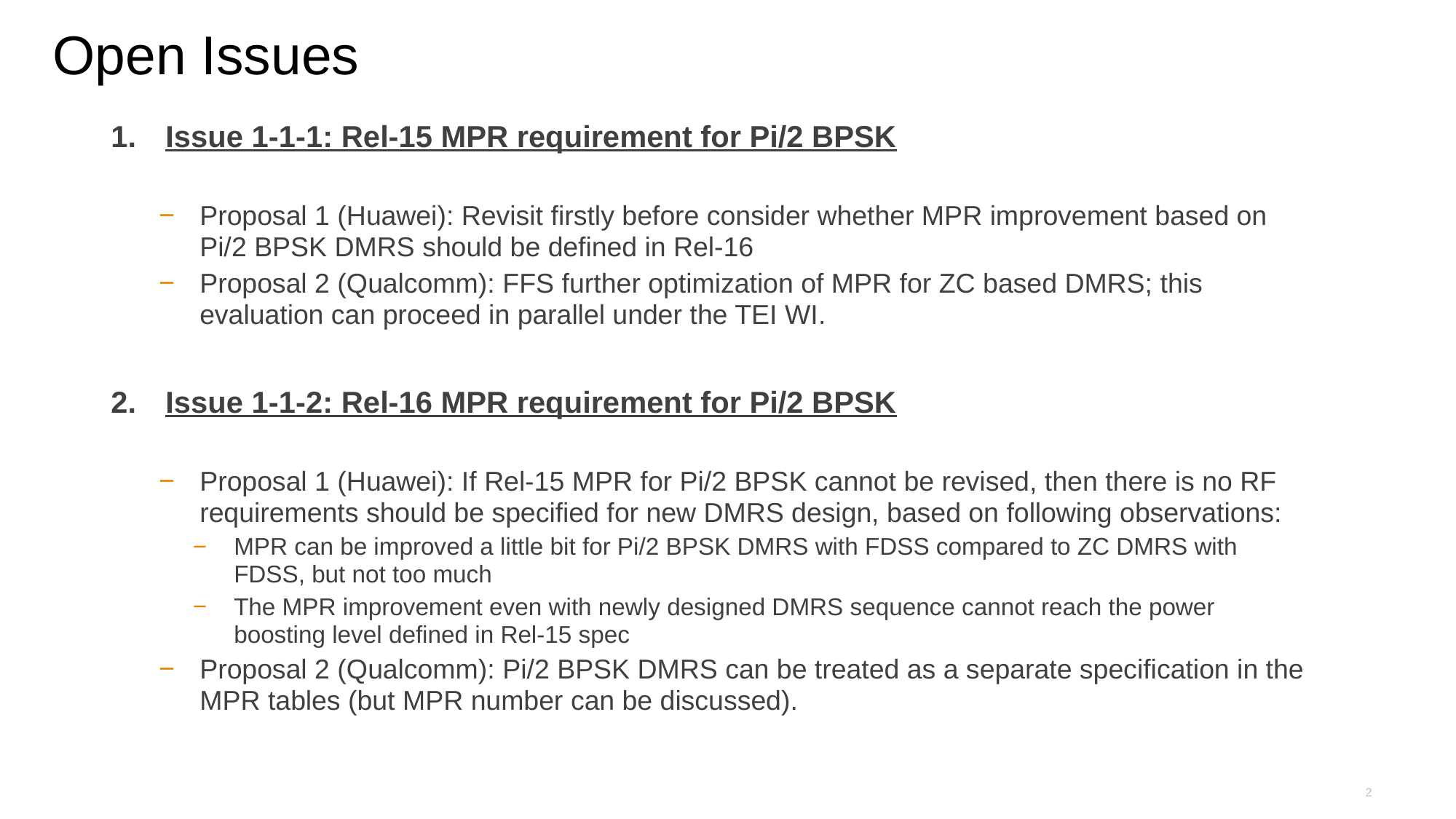

# Open Issues
Issue 1-1-1: Rel-15 MPR requirement for Pi/2 BPSK

Proposal 1 (Huawei): Revisit firstly before consider whether MPR improvement based on Pi/2 BPSK DMRS should be defined in Rel-16
Proposal 2 (Qualcomm): FFS further optimization of MPR for ZC based DMRS; this evaluation can proceed in parallel under the TEI WI.

Issue 1-1-2: Rel-16 MPR requirement for Pi/2 BPSK

Proposal 1 (Huawei): If Rel-15 MPR for Pi/2 BPSK cannot be revised, then there is no RF requirements should be specified for new DMRS design, based on following observations:
MPR can be improved a little bit for Pi/2 BPSK DMRS with FDSS compared to ZC DMRS with FDSS, but not too much
The MPR improvement even with newly designed DMRS sequence cannot reach the power boosting level defined in Rel-15 spec
Proposal 2 (Qualcomm): Pi/2 BPSK DMRS can be treated as a separate specification in the MPR tables (but MPR number can be discussed).